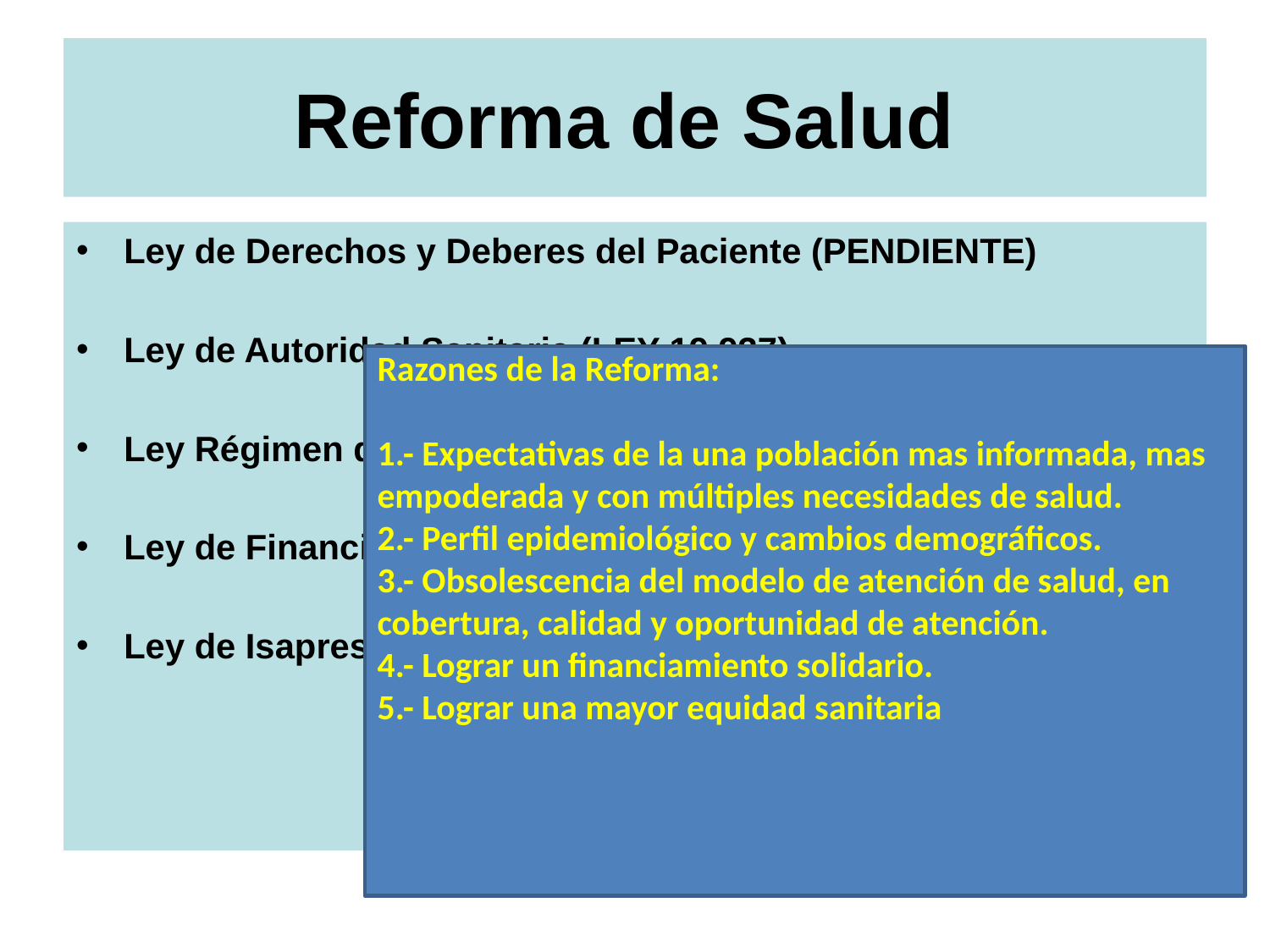

# Reforma de Salud
Ley de Derechos y Deberes del Paciente (PENDIENTE)

Ley de Autoridad Sanitaria (LEY 19.937)

Ley Régimen de Garantías en Salud (LEY 19.936 – LEY 19.966)

Ley de Financiamiento (PENDIENTE)

Ley de Isapres  (LEY 18.933 – LEY 20.015)

Razones de la Reforma:

1.- Expectativas de la una población mas informada, mas empoderada y con múltiples necesidades de salud.
2.- Perfil epidemiológico y cambios demográficos.
3.- Obsolescencia del modelo de atención de salud, en cobertura, calidad y oportunidad de atención.
4.- Lograr un financiamiento solidario.
5.- Lograr una mayor equidad sanitaria